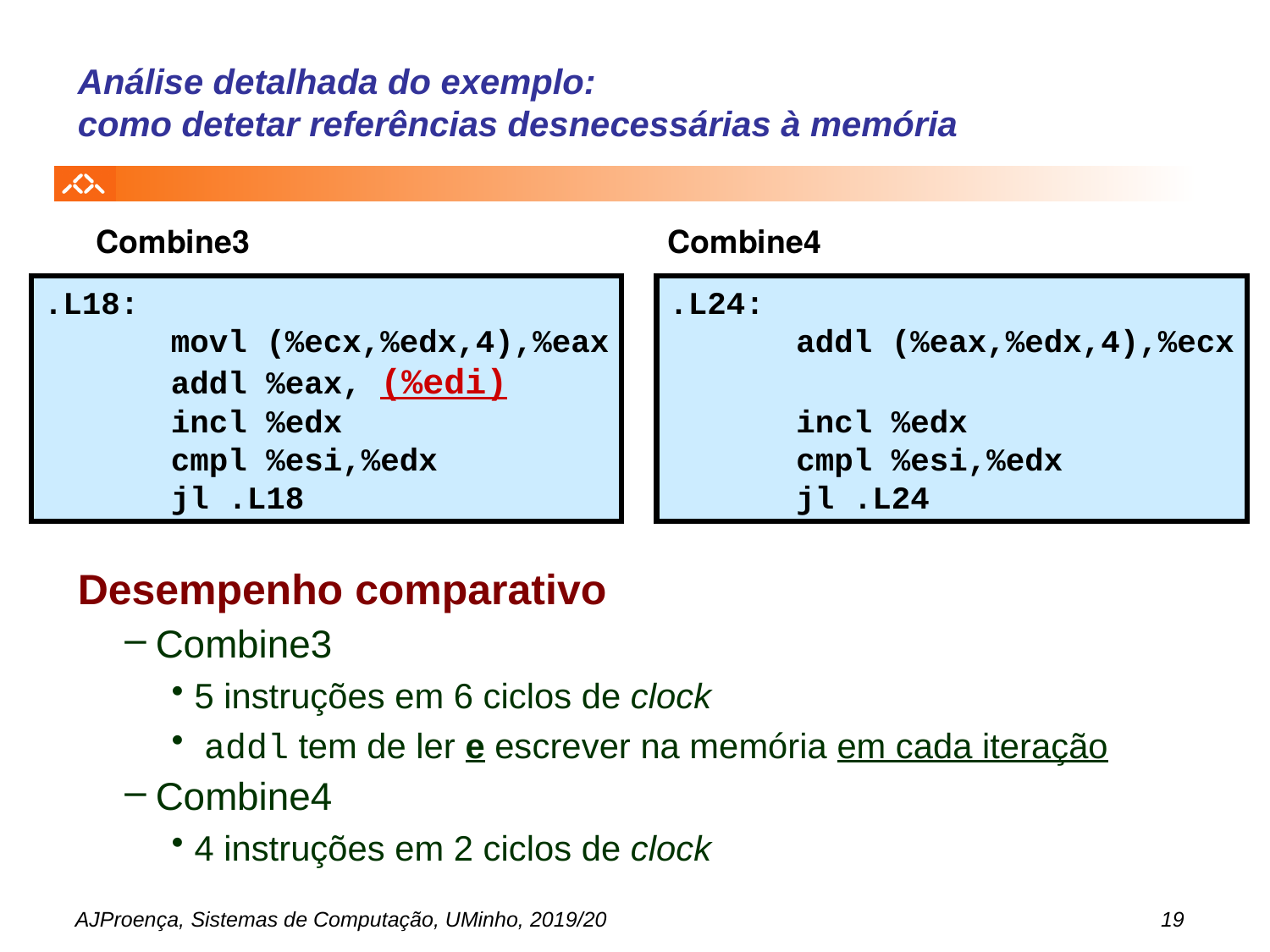

# Análise detalhada do exemplo: como detetar referências desnecessárias à memória
Combine3
Combine4
.L18:
	movl (%ecx,%edx,4),%eax
	addl %eax, (%edi)
	incl %edx
	cmpl %esi,%edx
	jl .L18
.L24:
	addl (%eax,%edx,4),%ecx

	incl %edx
	cmpl %esi,%edx
	jl .L24
Desempenho comparativo
Combine3
5 instruções em 6 ciclos de clock
 addl tem de ler e escrever na memória em cada iteração
Combine4
4 instruções em 2 ciclos de clock